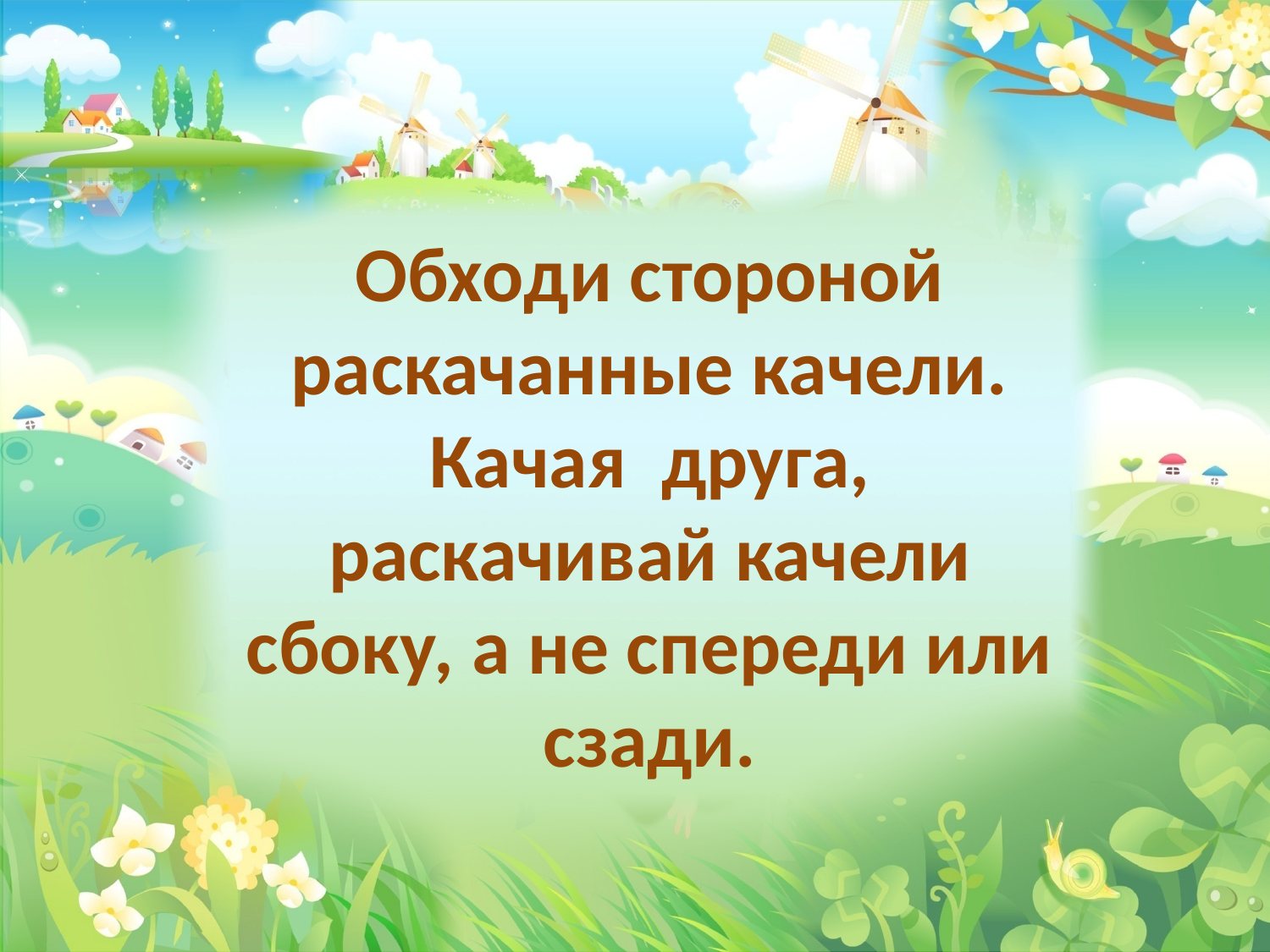

Обходи стороной раскачанные качели. Качая  друга, раскачивай качели сбоку, а не спереди или сзади.